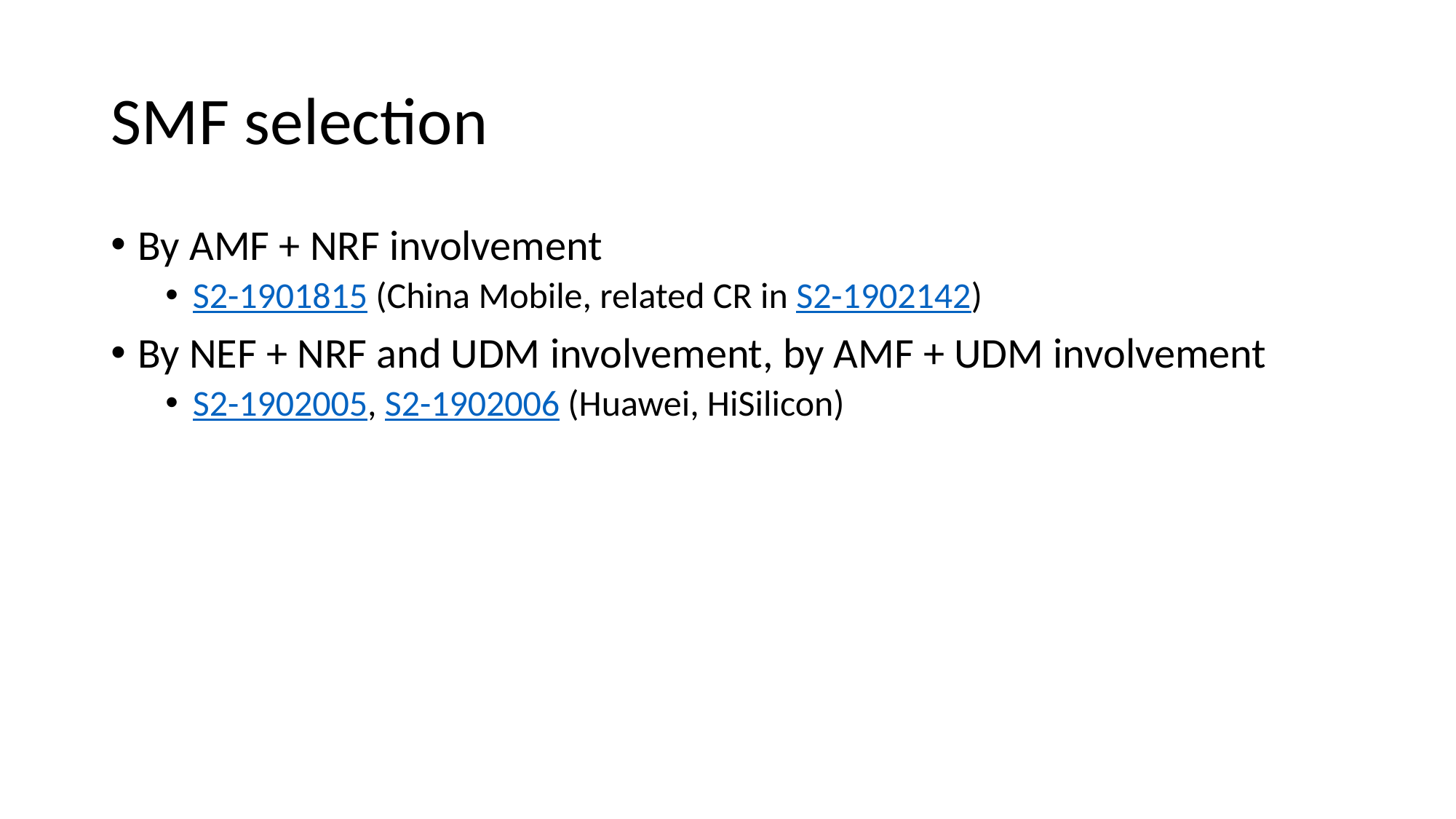

# SMF selection
By AMF + NRF involvement
S2-1901815 (China Mobile, related CR in S2-1902142)
By NEF + NRF and UDM involvement, by AMF + UDM involvement
S2-1902005, S2-1902006 (Huawei, HiSilicon)